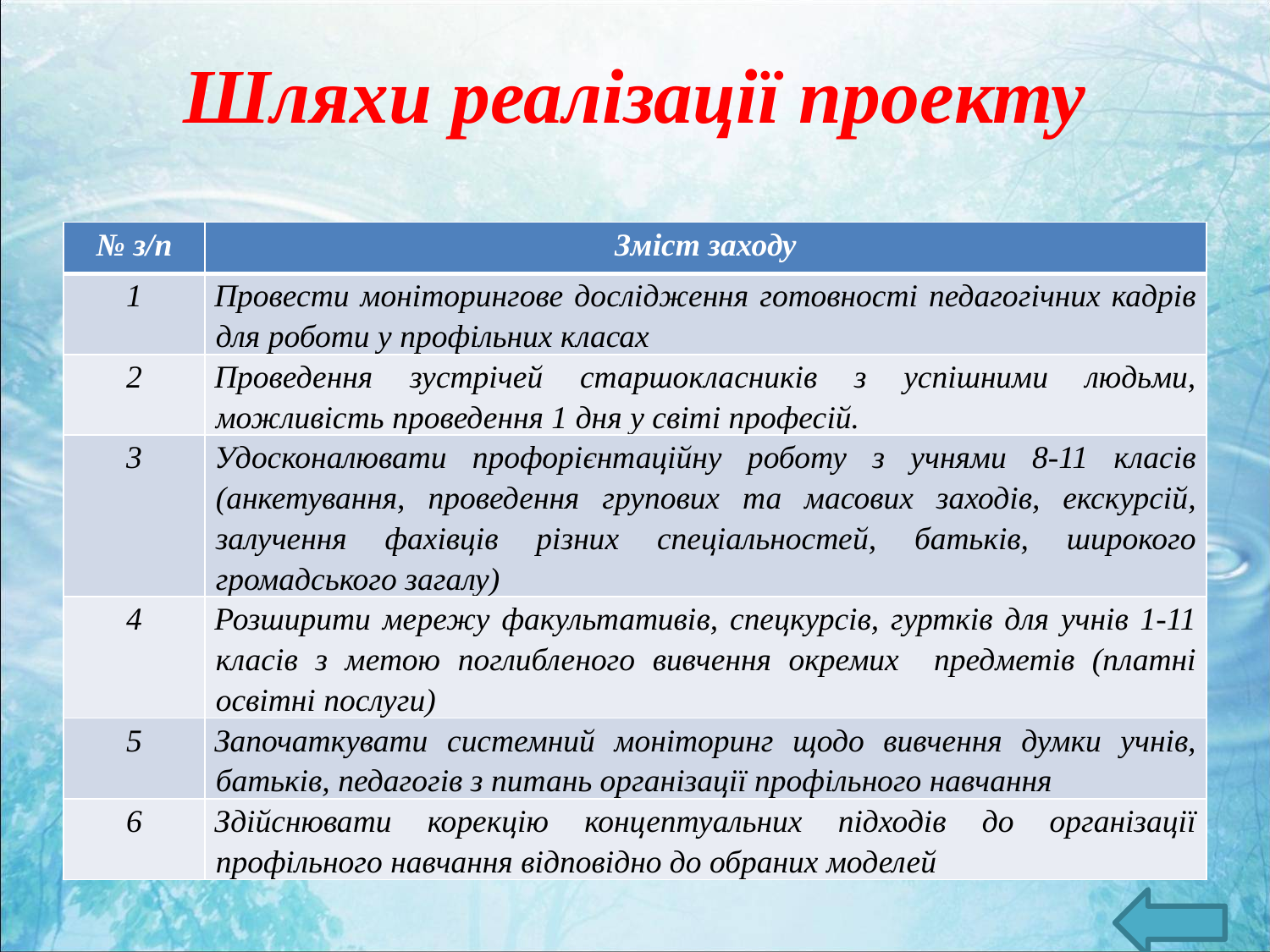

# Шляхи реалізації проекту
| № з/п | Зміст заходу |
| --- | --- |
| 1 | Провести моніторингове дослідження готовності педагогічних кадрів для роботи у профільних класах |
| 2 | Проведення зустрічей старшокласників з успішними людьми, можливість проведення 1 дня у світі професій. |
| 3 | Удосконалювати профорієнтаційну роботу з учнями 8-11 класів (анкетування, проведення групових та масових заходів, екскурсій, залучення фахівців різних спеціальностей, батьків, широкого громадського загалу) |
| 4 | Розширити мережу факультативів, спецкурсів, гуртків для учнів 1-11 класів з метою поглибленого вивчення окремих предметів (платні освітні послуги) |
| 5 | Започаткувати системний моніторинг щодо вивчення думки учнів, батьків, педагогів з питань організації профільного навчання |
| 6 | Здійснювати корекцію концептуальних підходів до організації профільного навчання відповідно до обраних моделей |